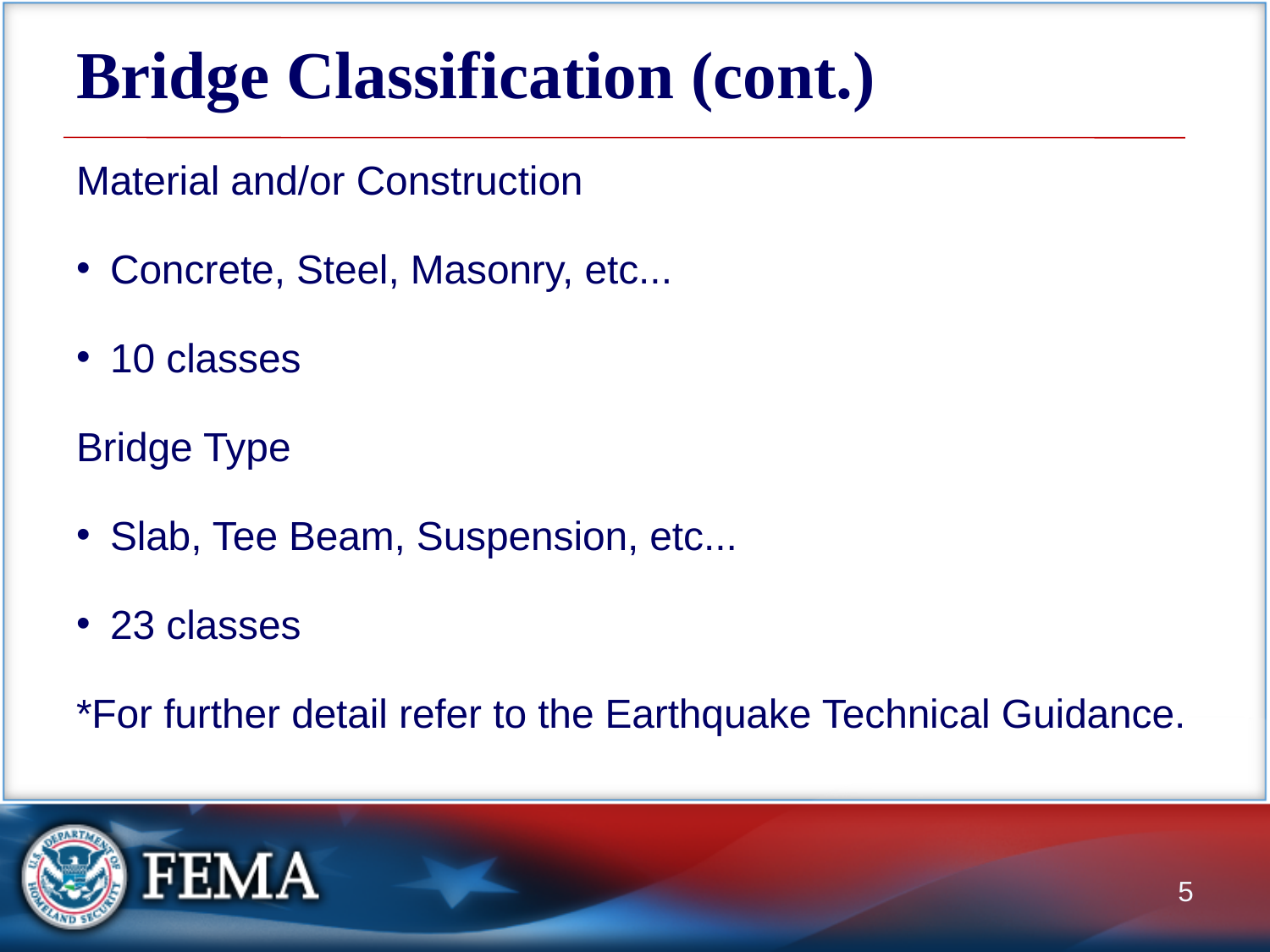

# Bridge Classification (cont.)
Material and/or Construction
Concrete, Steel, Masonry, etc...
10 classes
Bridge Type
Slab, Tee Beam, Suspension, etc...
23 classes
*For further detail refer to the Earthquake Technical Guidance.
5